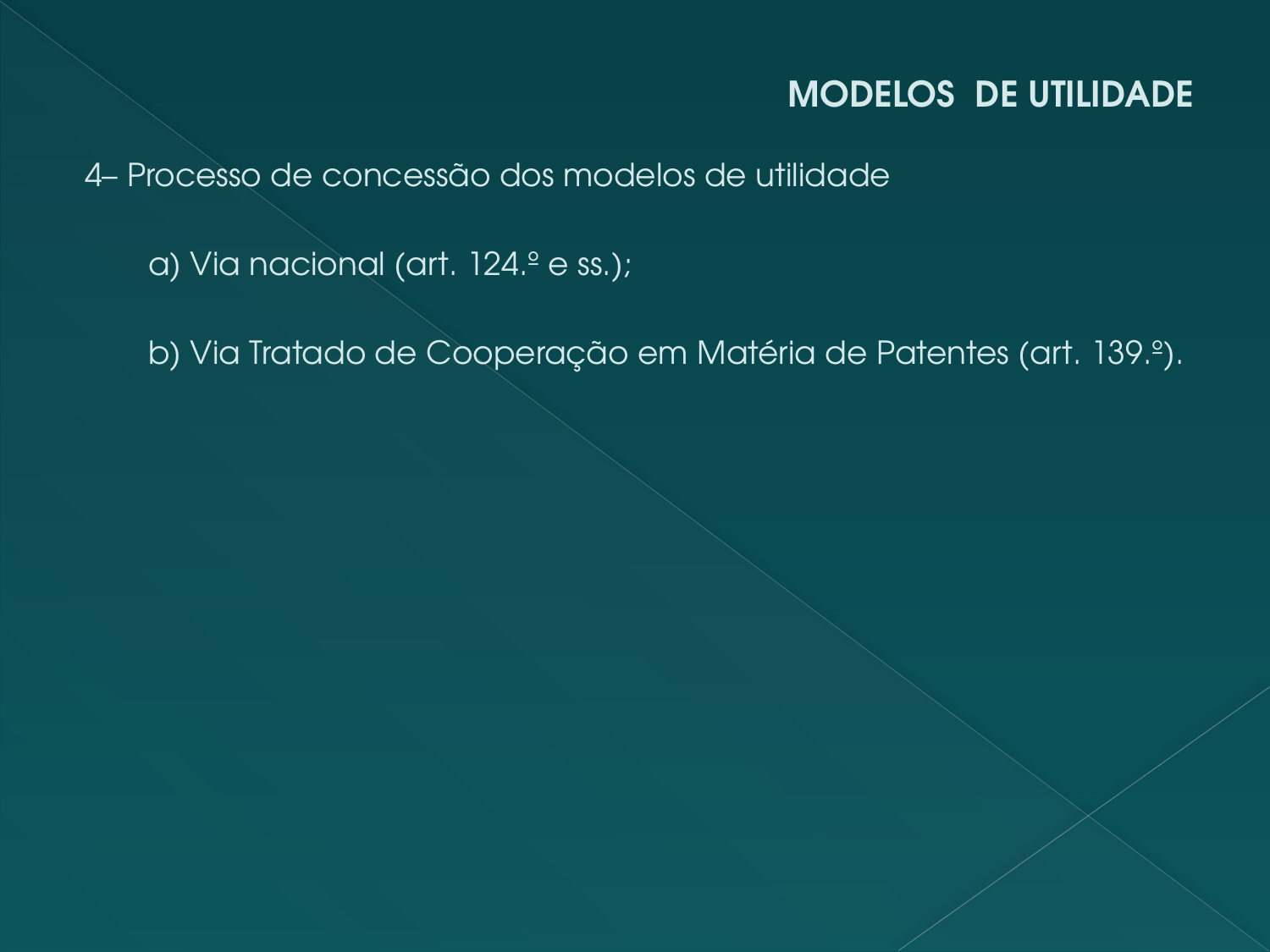

# MODELOS  DE UTILIDADE
4– Processo de concessão dos modelos de utilidade

	a) Via nacional (art. 124.º e ss.);

	b) Via Tratado de Cooperação em Matéria de Patentes (art. 139.º).